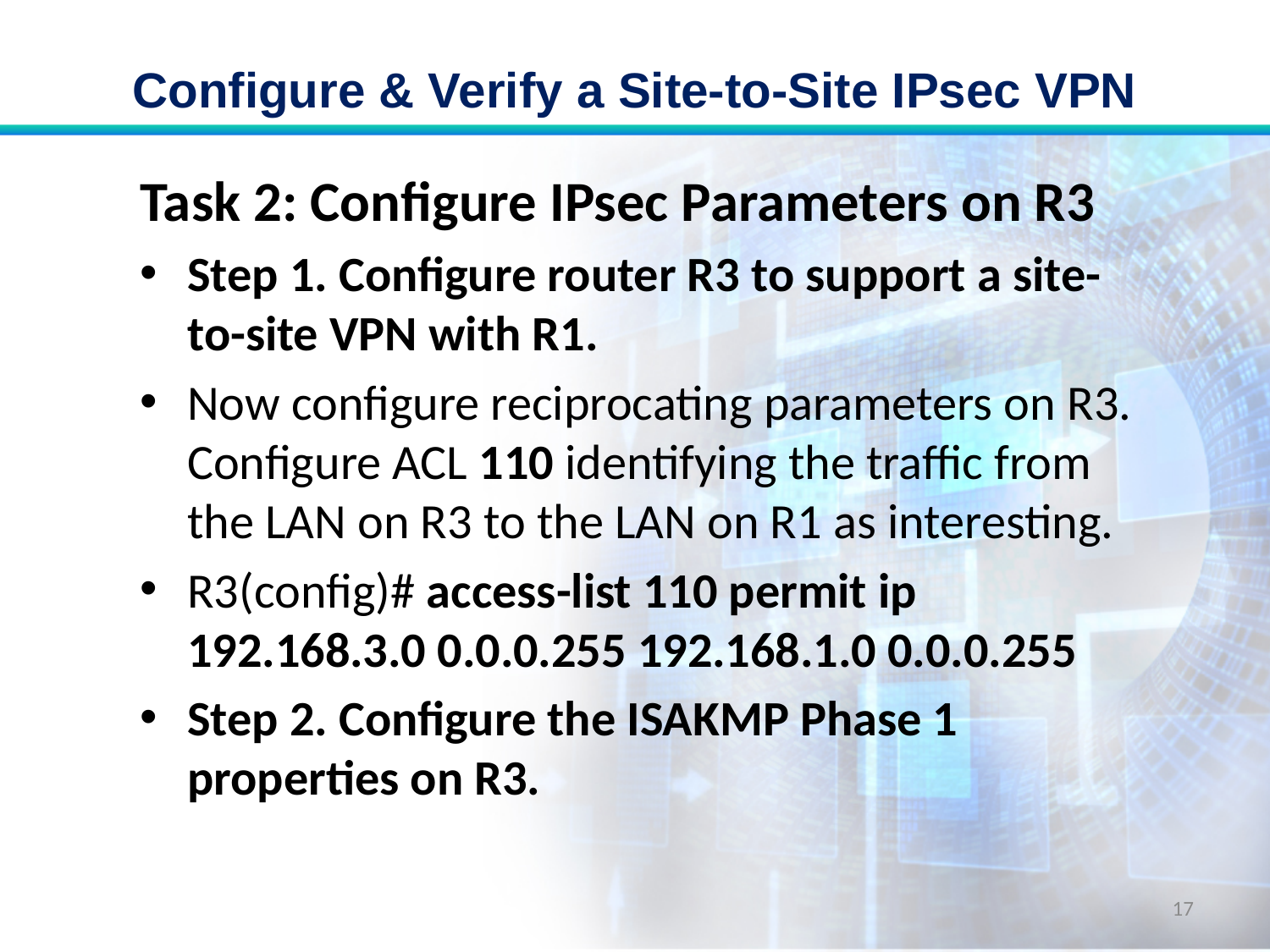

# Configure & Verify a Site-to-Site IPsec VPN
Task 2: Configure IPsec Parameters on R3
Step 1. Configure router R3 to support a site-to-site VPN with R1.
Now configure reciprocating parameters on R3. Configure ACL 110 identifying the traffic from the LAN on R3 to the LAN on R1 as interesting.
R3(config)# access-list 110 permit ip 192.168.3.0 0.0.0.255 192.168.1.0 0.0.0.255
Step 2. Configure the ISAKMP Phase 1 properties on R3.
17